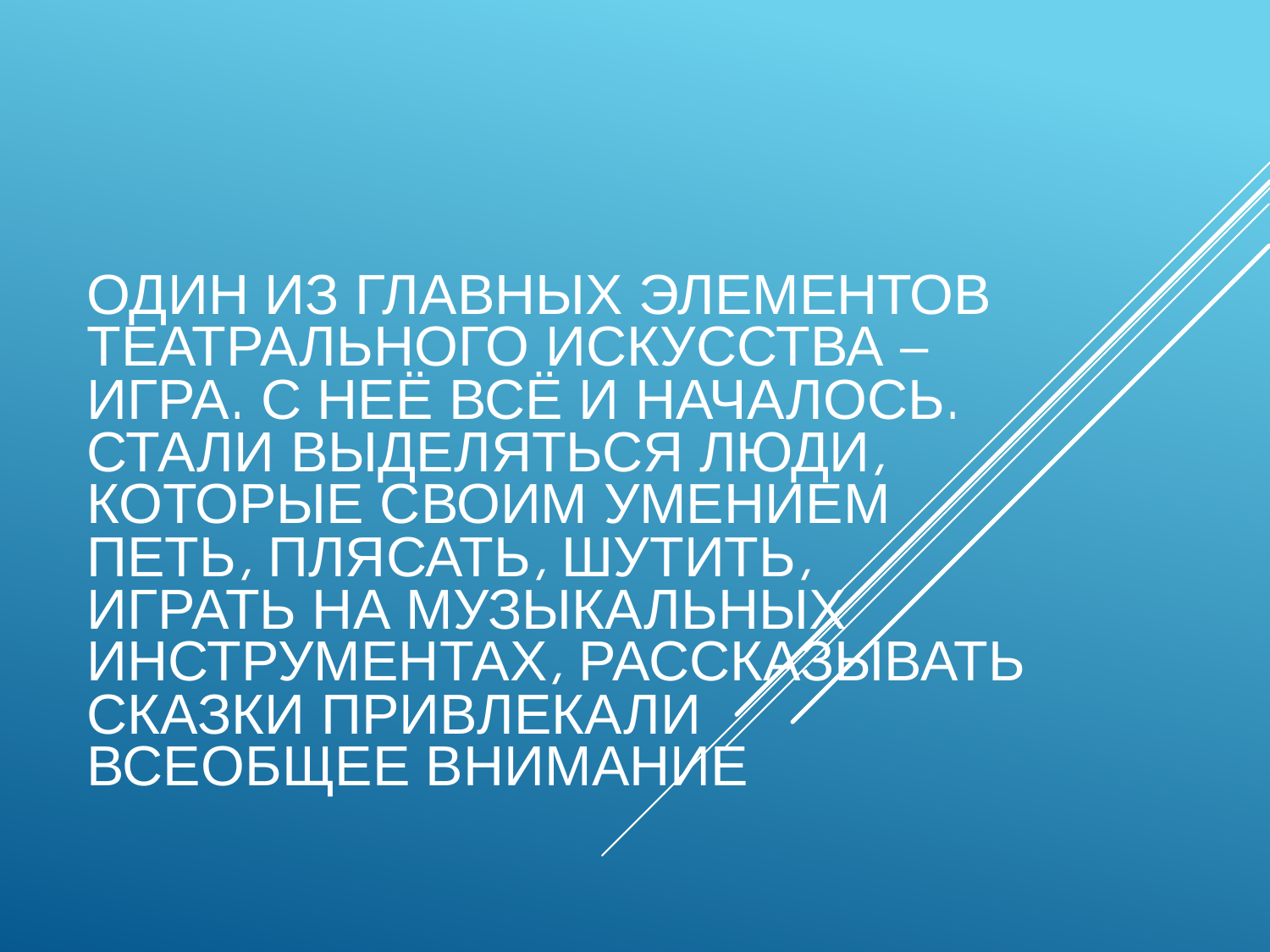

# Один из главных элементов театрального искусства – игра. С неё всё и началось. Стали выделяться люди, которые своим умением петь, плясать, шутить, играть на музыкальных инструментах, рассказывать сказки привлекали всеобщее внимание